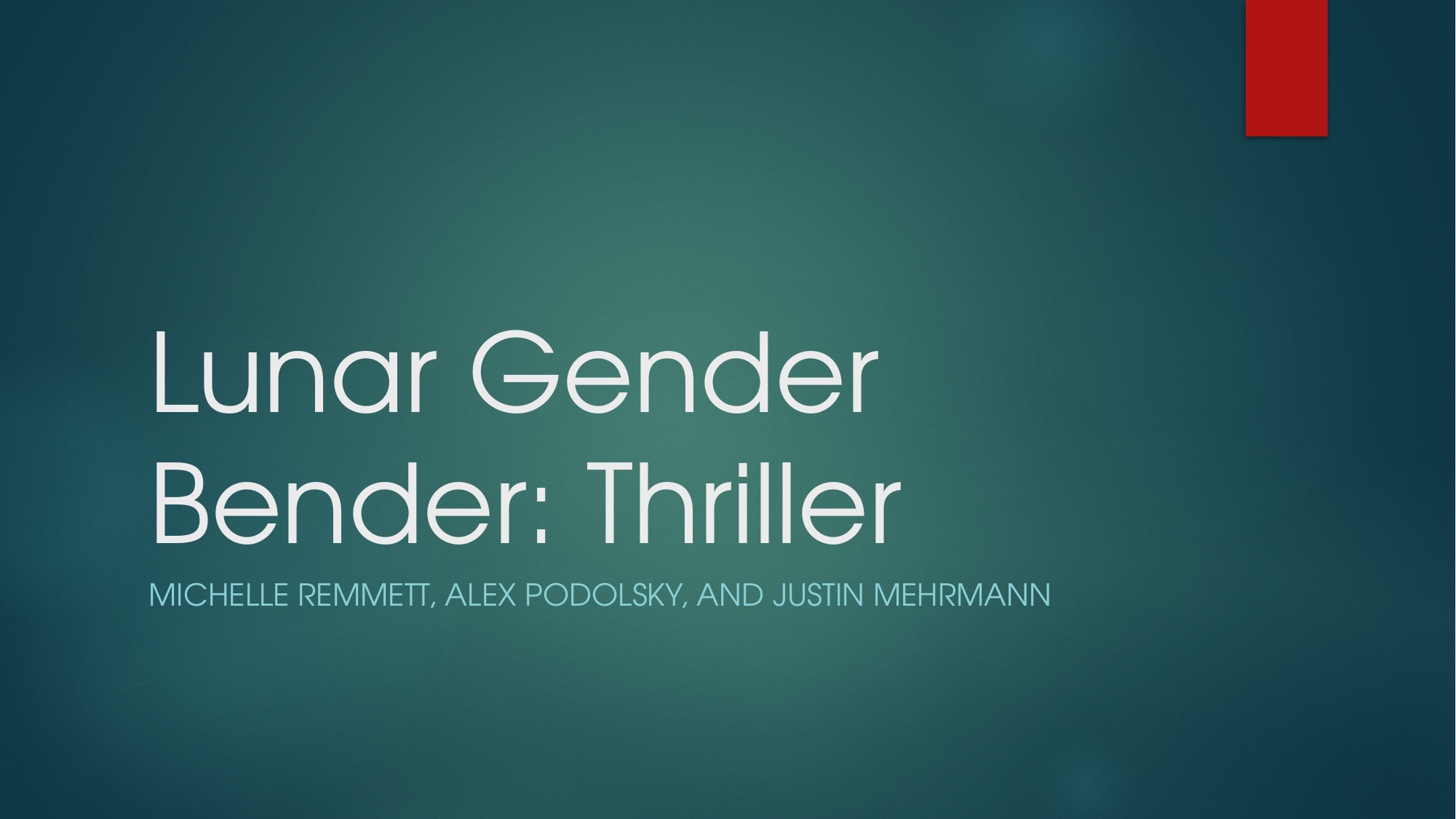

# Lunar Gender Bender: Thriller
Michelle Remmett, Alex Podolsky, and Justin Mehrmann